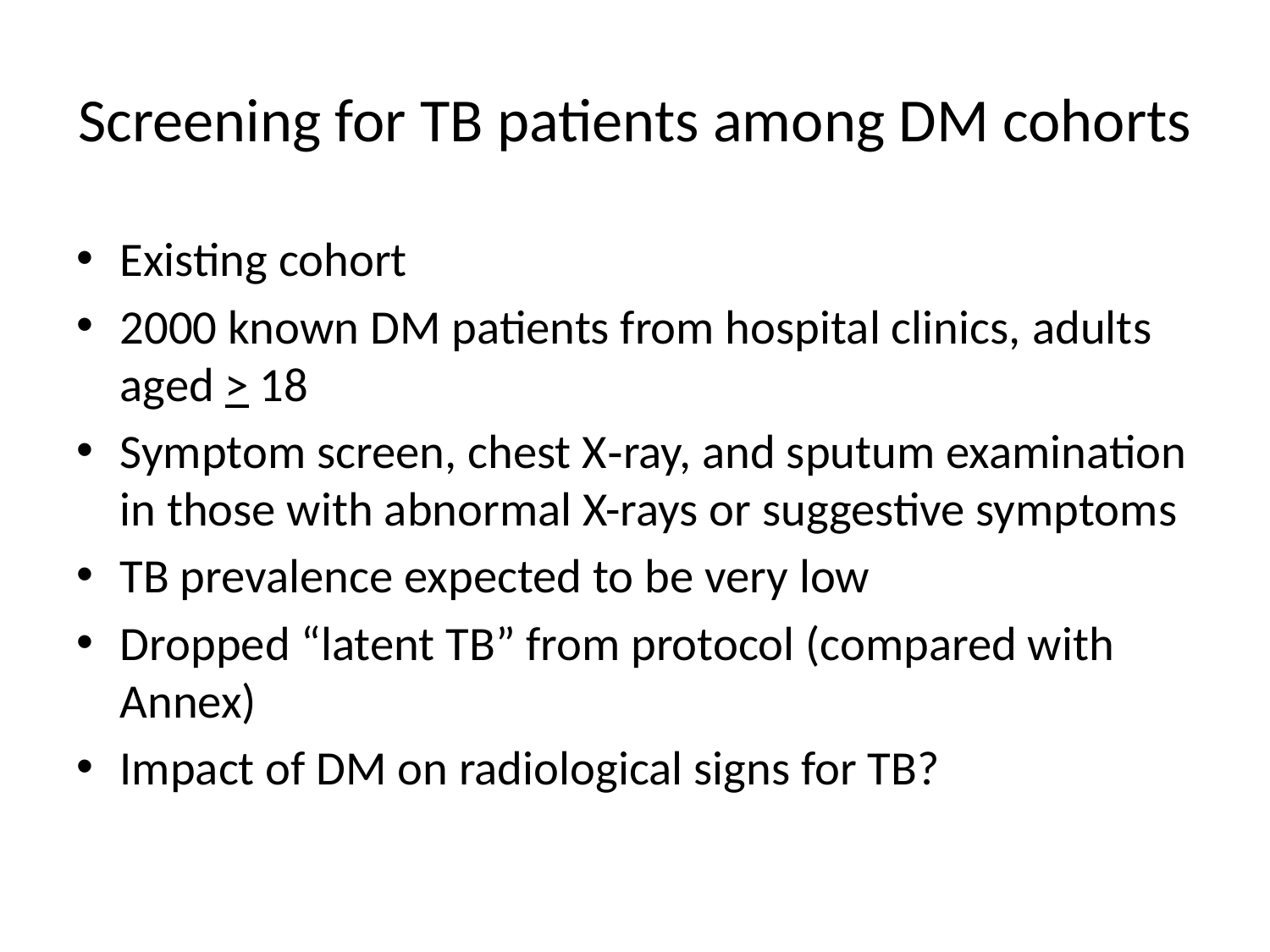

# Screening for TB patients among DM cohorts
Existing cohort
2000 known DM patients from hospital clinics, adults aged > 18
Symptom screen, chest X‐ray, and sputum examination in those with abnormal X-rays or suggestive symptoms
TB prevalence expected to be very low
Dropped “latent TB” from protocol (compared with Annex)
Impact of DM on radiological signs for TB?